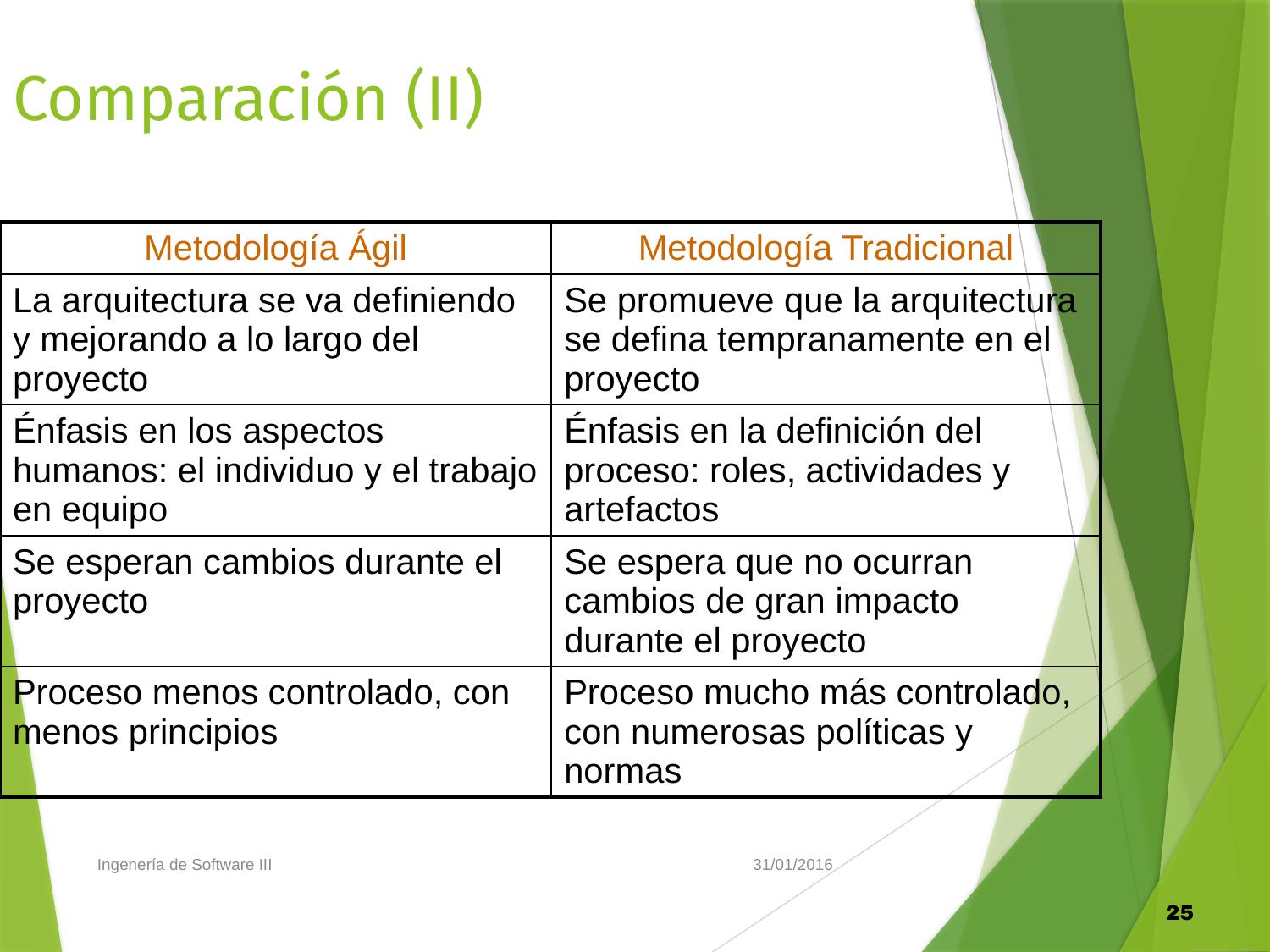

Comparación (II)
| Metodología Ágil | Metodología Tradicional |
| --- | --- |
| La arquitectura se va definiendo y mejorando a lo largo del proyecto | Se promueve que la arquitectura se defina tempranamente en el proyecto |
| Énfasis en los aspectos humanos: el individuo y el trabajo en equipo | Énfasis en la definición del proceso: roles, actividades y artefactos |
| Se esperan cambios durante el proyecto | Se espera que no ocurran cambios de gran impacto durante el proyecto |
| Proceso menos controlado, con menos principios | Proceso mucho más controlado, con numerosas políticas y normas |
Ingenería de Software III
31/01/2016
25